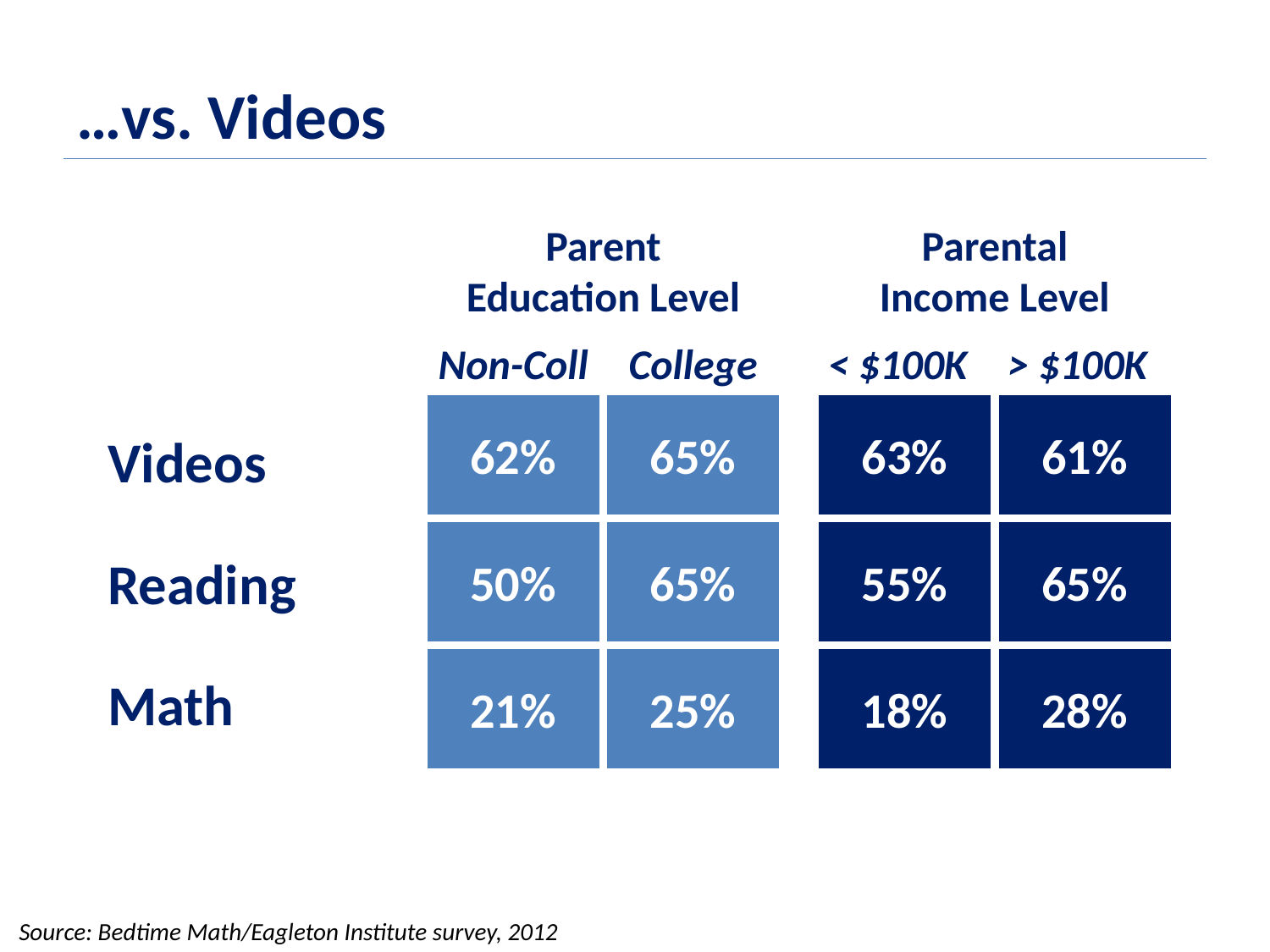

# …vs. Videos
Parent
Education Level
Parental
Income Level
Non-Coll
College
< $100K
> $100K
62%
65%
50%
65%
21%
25%
63%
61%
55%
65%
18%
28%
Videos
Reading
Math
Source: Bedtime Math/Eagleton Institute survey, 2012